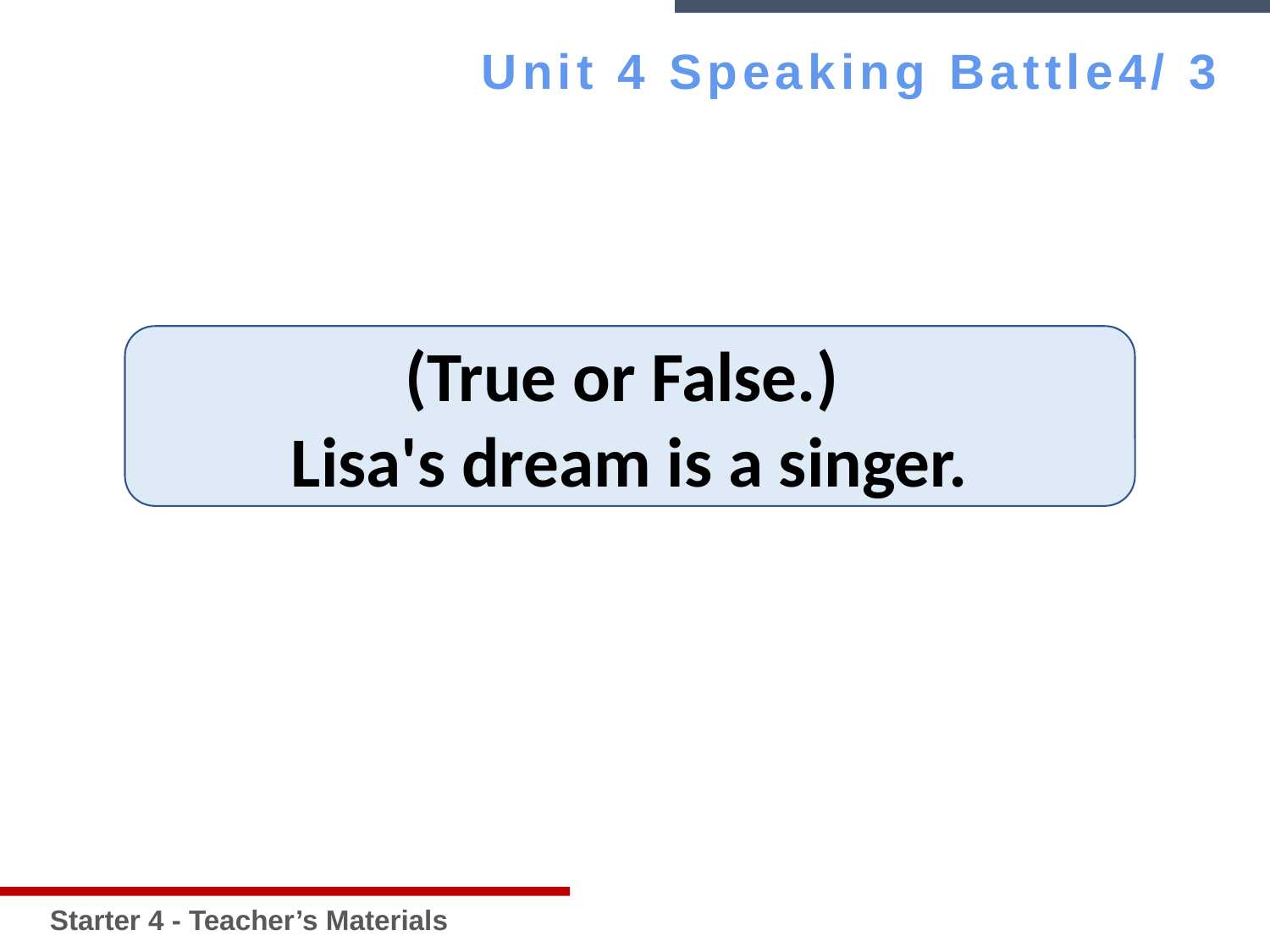

Starter 4 - Teacher’s Materials
Unit 4 Speaking Battle4/ 3
(True or False.)
Lisa's dream is a singer.